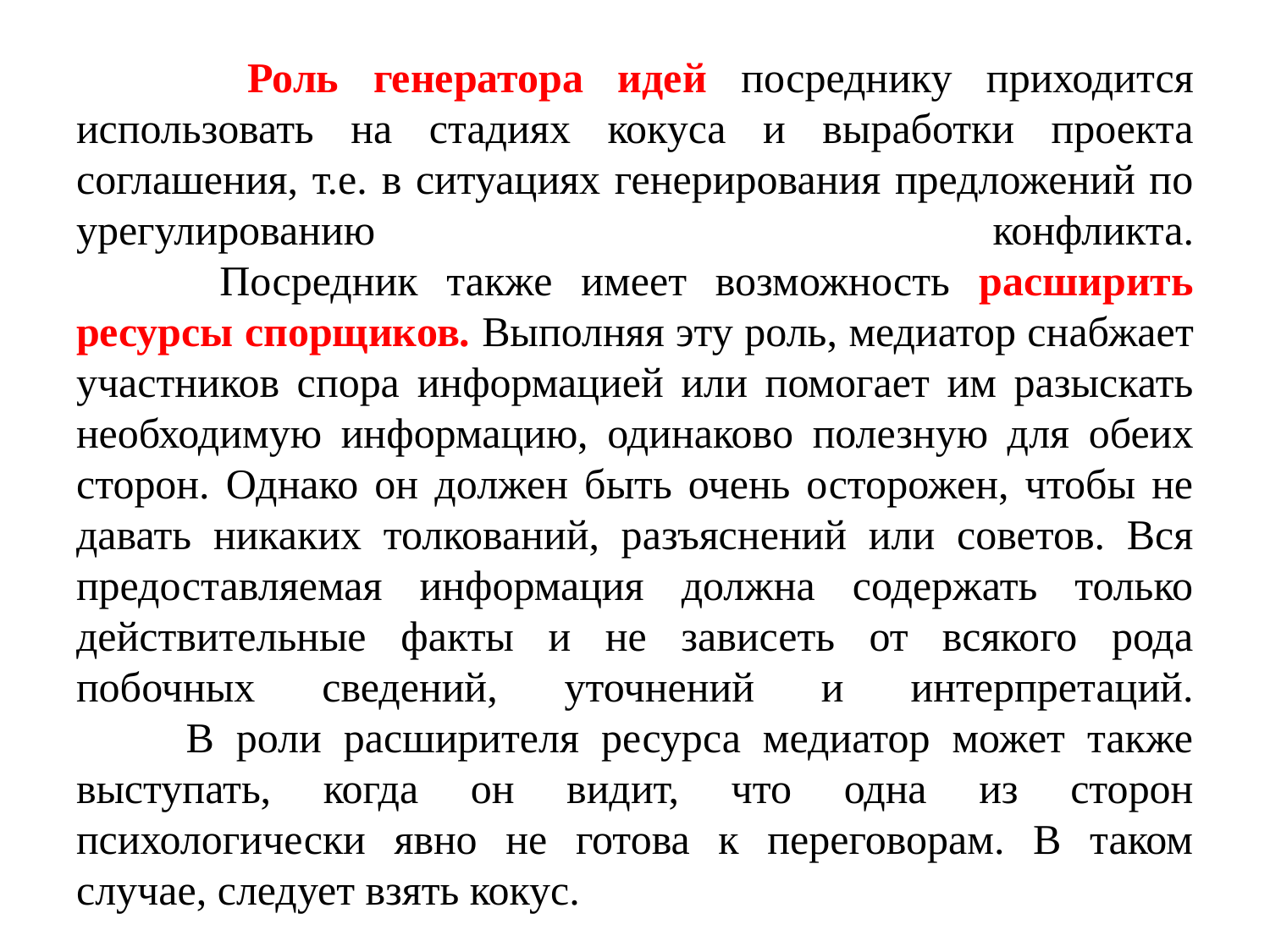

# Роль генератора идей посреднику приходится использовать на стадиях кокуса и выработки проекта соглашения, т.е. в ситуациях генерирования предложений по урегулированию конфликта. Посредник также имеет возможность расширить ресурсы спорщиков. Выполняя эту роль, медиатор снабжает участников спора информацией или помогает им разыскать необходимую информацию, одинаково полезную для обеих сторон. Однако он должен быть очень осторожен, чтобы не давать никаких толкований, разъяснений или советов. Вся предоставляемая информация должна содержать только действительные факты и не зависеть от всякого рода побочных сведений, уточнений и интерпретаций. В роли расширителя ресурса медиатор может также выступать, когда он видит, что одна из сторон психологически явно не готова к переговорам. В таком случае, следует взять кокус.